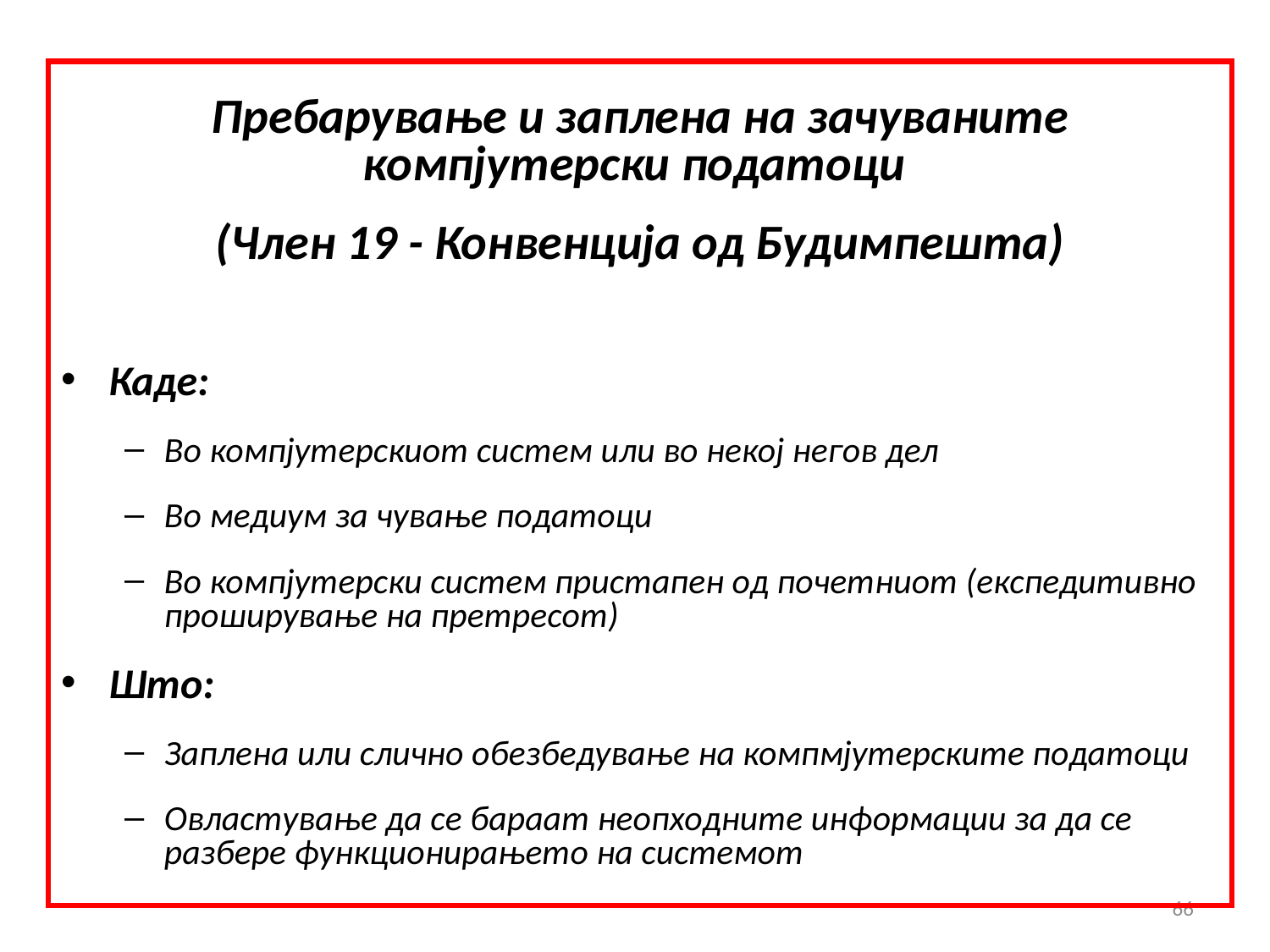

Пребарување и заплена на зачуваните компјутерски податоци
(Член 19 - Конвенција од Будимпешта)

Каде:
Во компјутерскиот систем или во некој негов дел
Во медиум за чување податоци
Во компјутерски систем пристапен од почетниот (експедитивно проширување на претресот)
Што:
Заплена или слично обезбедување на компмјутерските податоци
Овластување да се бараат неопходните информации за да се разбере функционирањето на системот
66